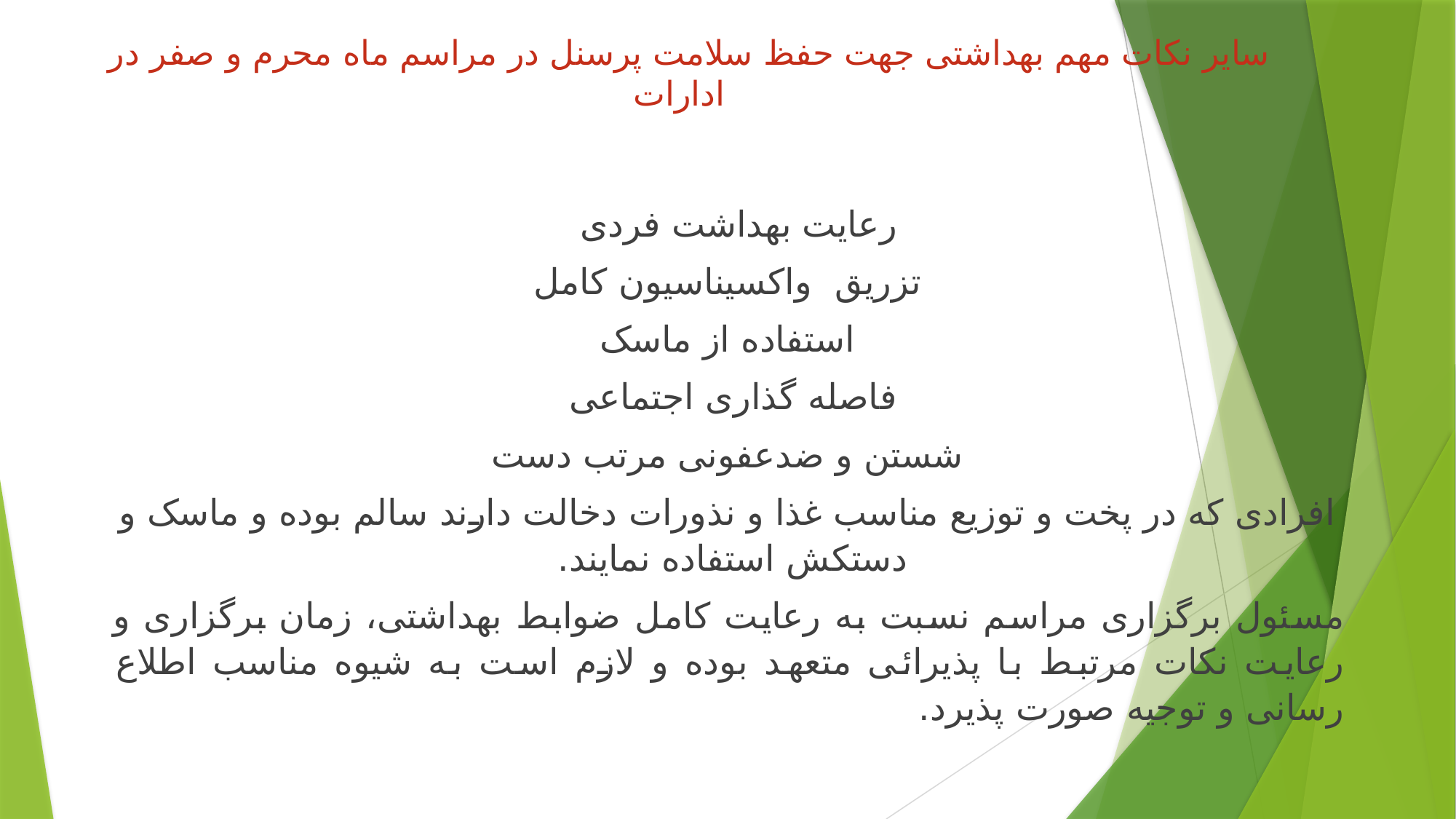

# سایر نکات مهم بهداشتی جهت حفظ سلامت پرسنل در مراسم ماه محرم و صفر در ادارات

رعایت بهداشت فردی
تزریق  واکسیناسیون کامل
استفاده از ماسک
 فاصله گذاری اجتماعی
شستن و ضدعفونی مرتب دست
افرادی که در پخت و توزیع مناسب غذا و نذورات دخالت دارند سالم بوده و ماسک و دستکش استفاده نمایند.
مسئول برگزاری مراسم نسبت به رعایت کامل ضوابط بهداشتی، زمان برگزاری و رعایت نکات مرتبط با پذیرائی متعهد بوده و لازم است به شیوه مناسب اطلاع رسانی و توجیه صورت پذیرد.